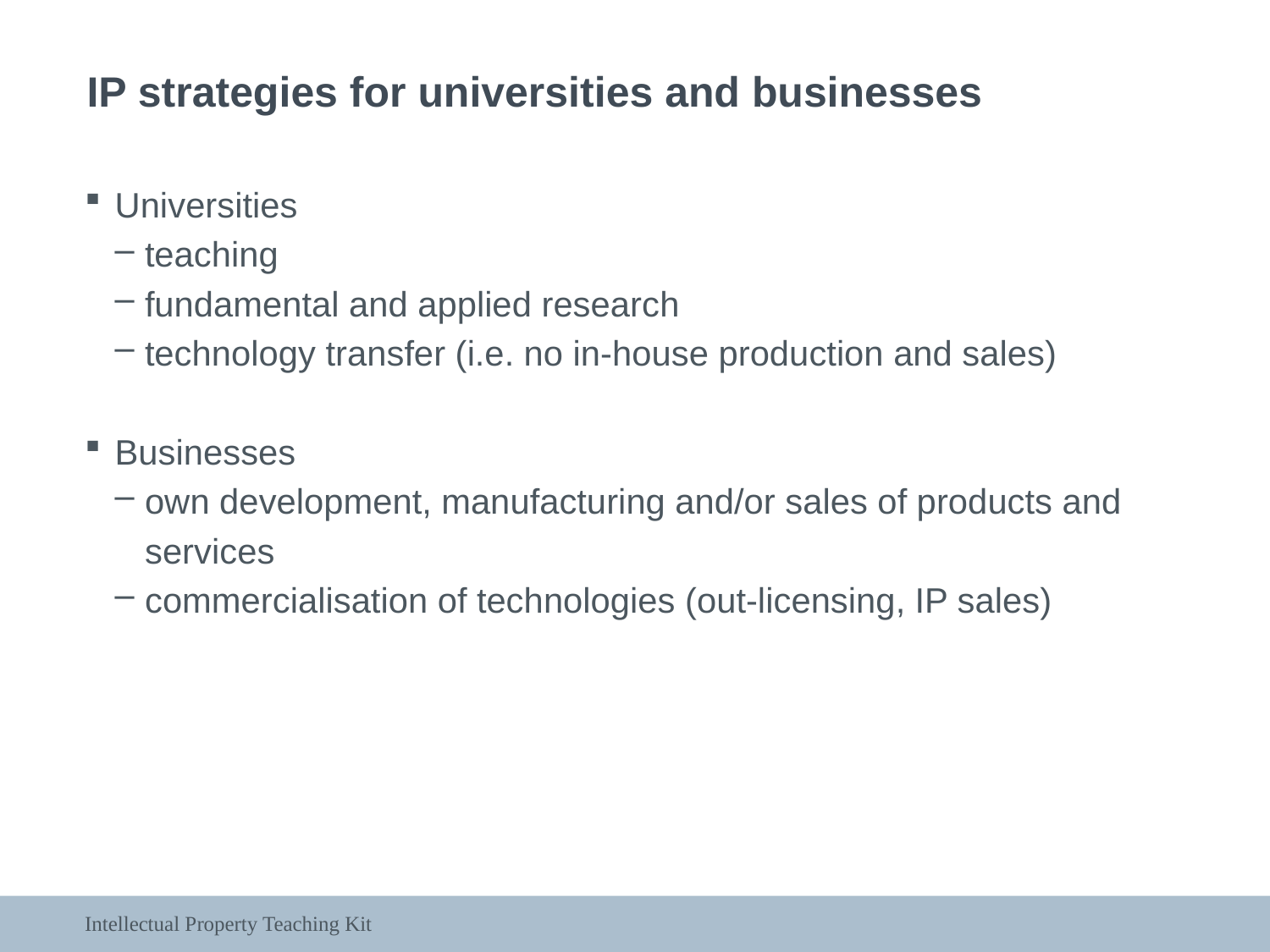

IP strategies for universities and businesses
Universities
teaching
fundamental and applied research
technology transfer (i.e. no in-house production and sales)

Businesses
own development, manufacturing and/or sales of products and services
commercialisation of technologies (out-licensing, IP sales)

Intellectual Property Teaching Kit